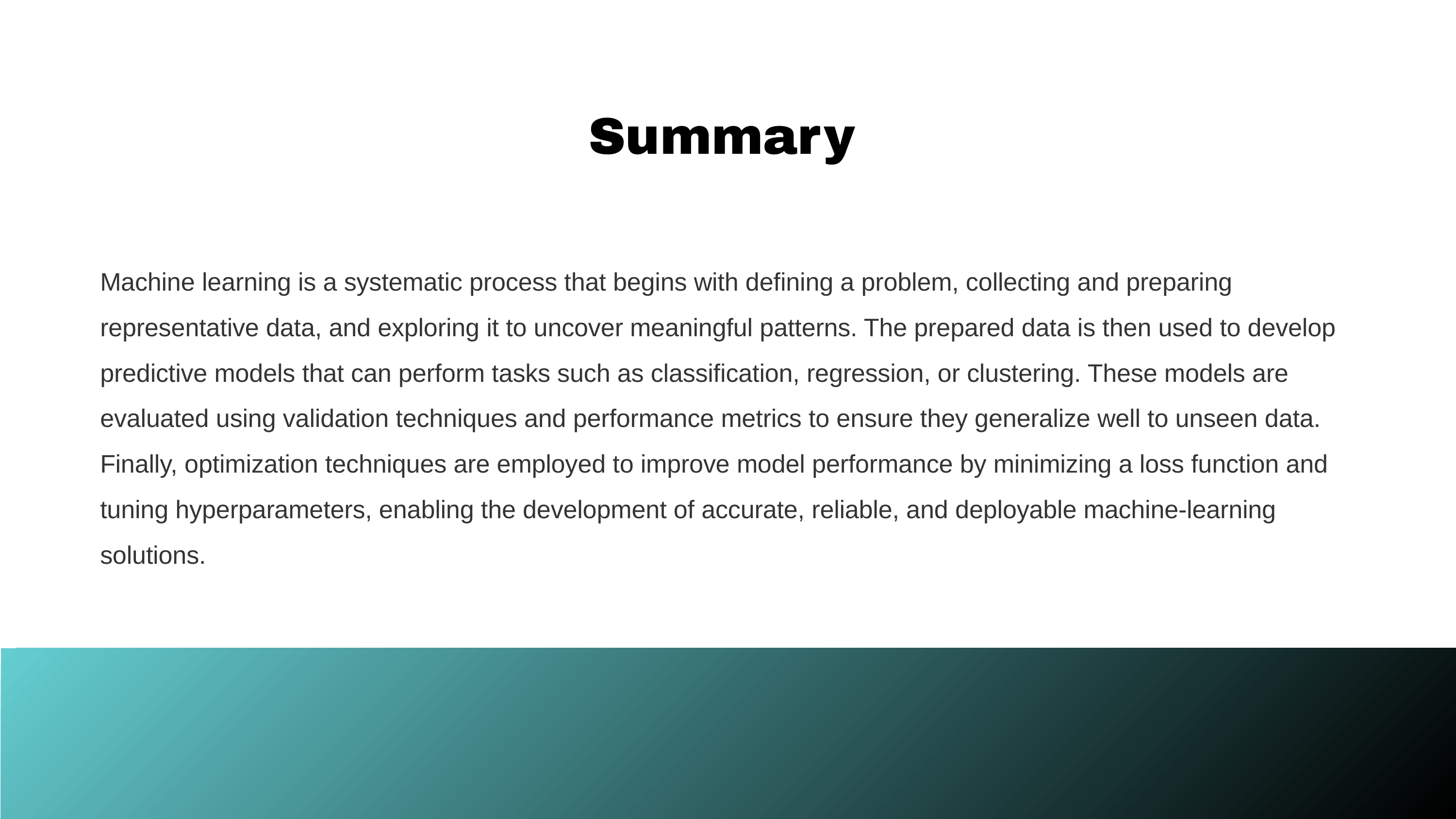

Summary
Machine learning is a systematic process that begins with defining a problem, collecting and preparing representative data, and exploring it to uncover meaningful patterns. The prepared data is then used to develop predictive models that can perform tasks such as classification, regression, or clustering. These models are evaluated using validation techniques and performance metrics to ensure they generalize well to unseen data. Finally, optimization techniques are employed to improve model performance by minimizing a loss function and tuning hyperparameters, enabling the development of accurate, reliable, and deployable machine-learning solutions.